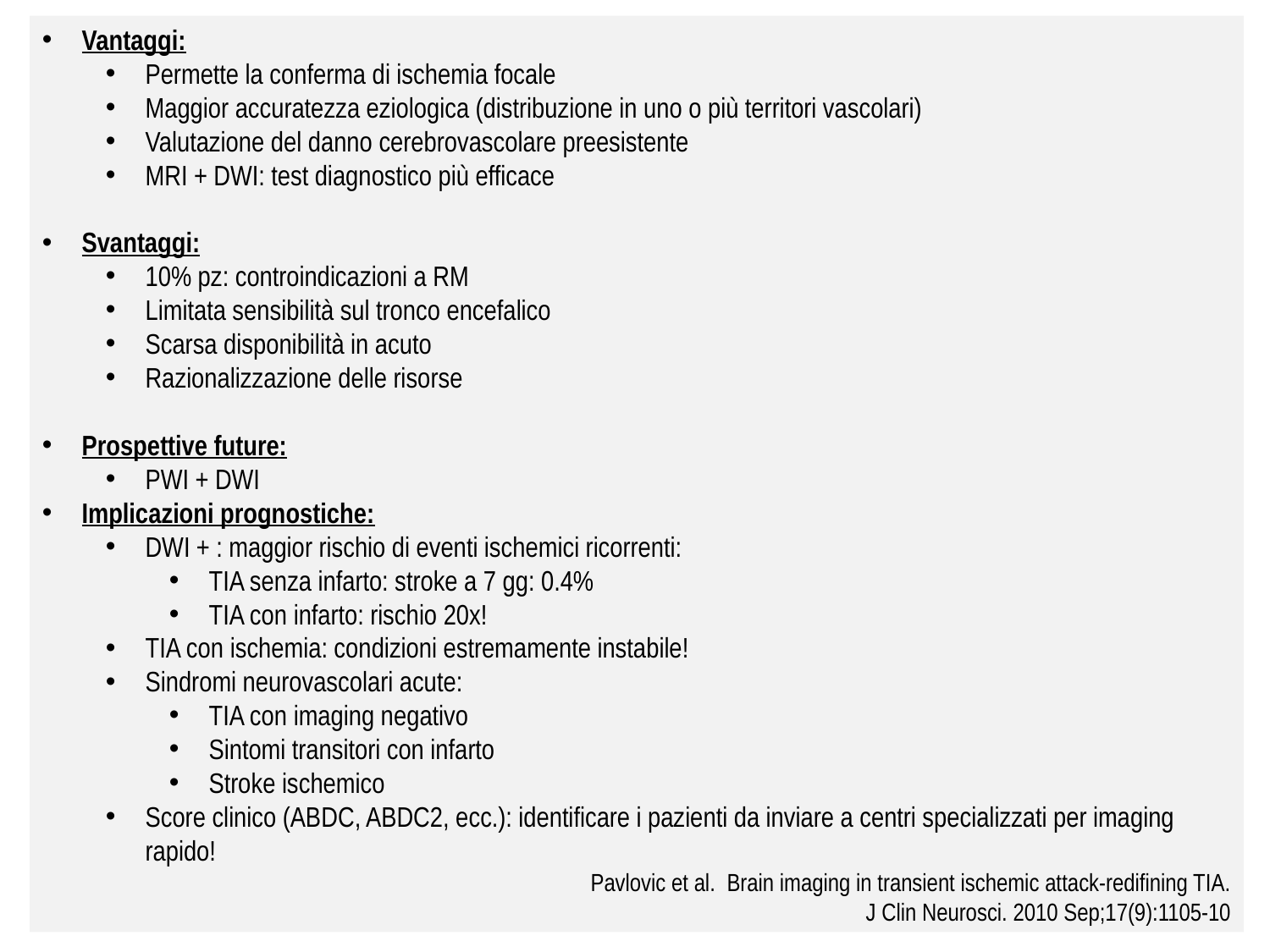

Vantaggi:
Permette la conferma di ischemia focale
Maggior accuratezza eziologica (distribuzione in uno o più territori vascolari)
Valutazione del danno cerebrovascolare preesistente
MRI + DWI: test diagnostico più efficace

Svantaggi:
10% pz: controindicazioni a RM
Limitata sensibilità sul tronco encefalico
Scarsa disponibilità in acuto
Razionalizzazione delle risorse

Prospettive future:
PWI + DWI
Implicazioni prognostiche:
DWI + : maggior rischio di eventi ischemici ricorrenti:
TIA senza infarto: stroke a 7 gg: 0.4%
TIA con infarto: rischio 20x!
TIA con ischemia: condizioni estremamente instabile!
Sindromi neurovascolari acute:
TIA con imaging negativo
Sintomi transitori con infarto
Stroke ischemico
Score clinico (ABDC, ABDC2, ecc.): identificare i pazienti da inviare a centri specializzati per imaging rapido!
Pavlovic et al.  Brain imaging in transient ischemic attack-redifining TIA.
 J Clin Neurosci. 2010 Sep;17(9):1105-10